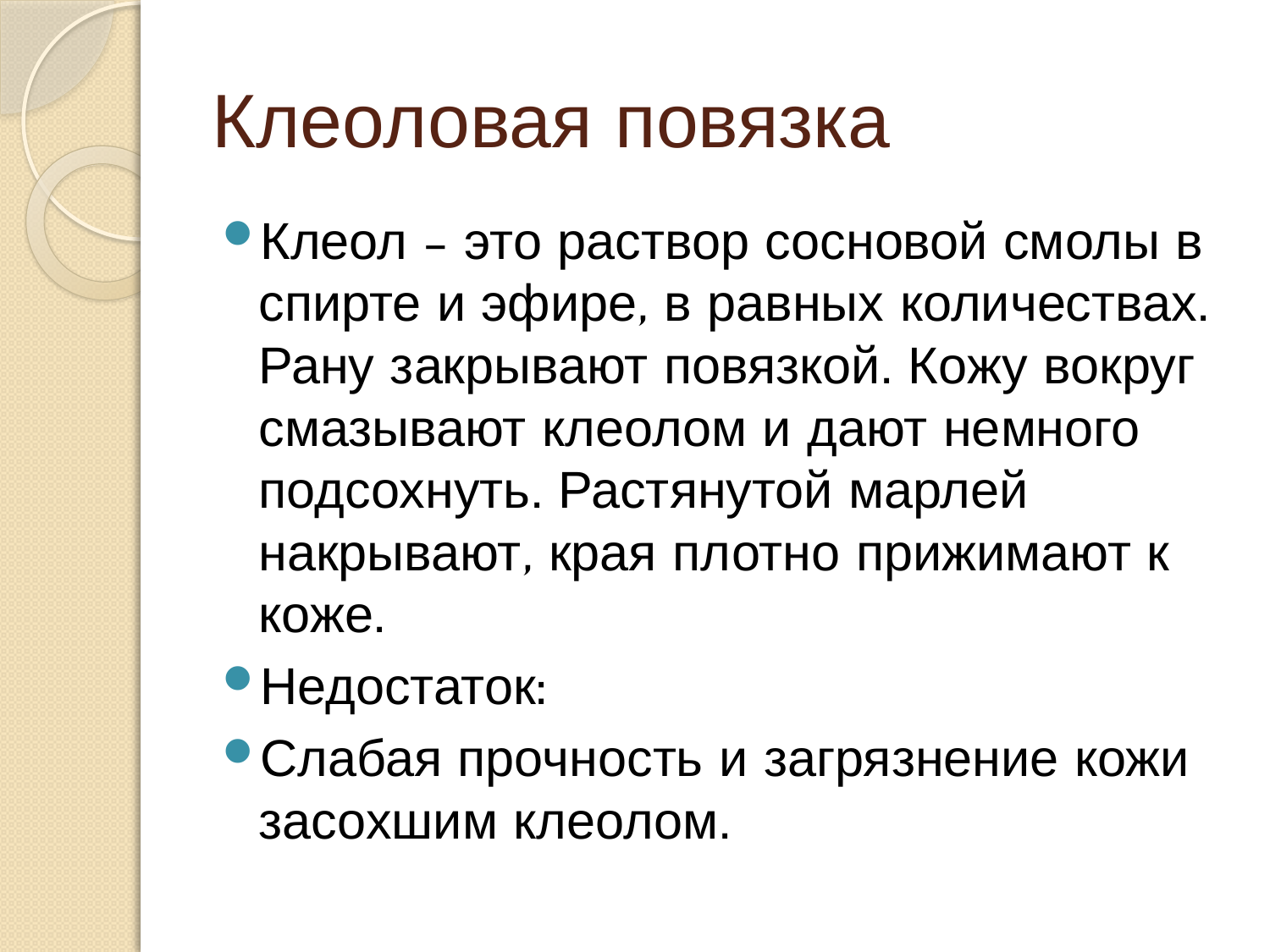

# Клеоловая повязка
Клеол – это раствор сосновой смолы в спирте и эфире, в равных количествах. Рану закрывают повязкой. Кожу вокруг смазывают клеолом и дают немного подсохнуть. Растянутой марлей накрывают, края плотно прижимают к коже.
Недостаток:
Слабая прочность и загрязнение кожи засохшим клеолом.